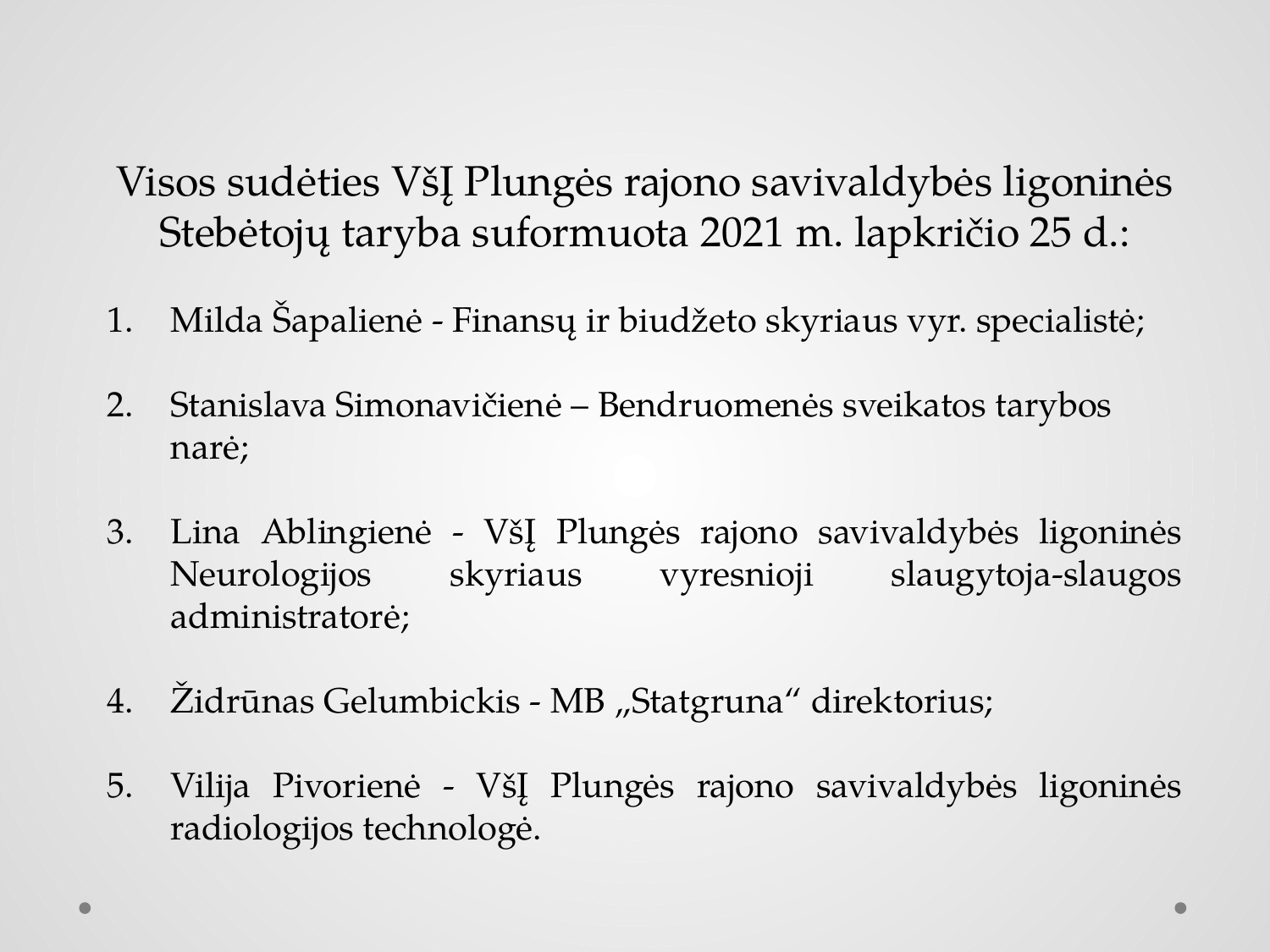

Visos sudėties VšĮ Plungės rajono savivaldybės ligoninės Stebėtojų taryba suformuota 2021 m. lapkričio 25 d.:

Milda Šapalienė - Finansų ir biudžeto skyriaus vyr. specialistė;

Stanislava Simonavičienė – Bendruomenės sveikatos tarybos narė;

Lina Ablingienė - VšĮ Plungės rajono savivaldybės ligoninės Neurologijos skyriaus vyresnioji slaugytoja-slaugos administratorė;

Židrūnas Gelumbickis - MB „Statgruna“ direktorius;

Vilija Pivorienė - VšĮ Plungės rajono savivaldybės ligoninės radiologijos technologė.